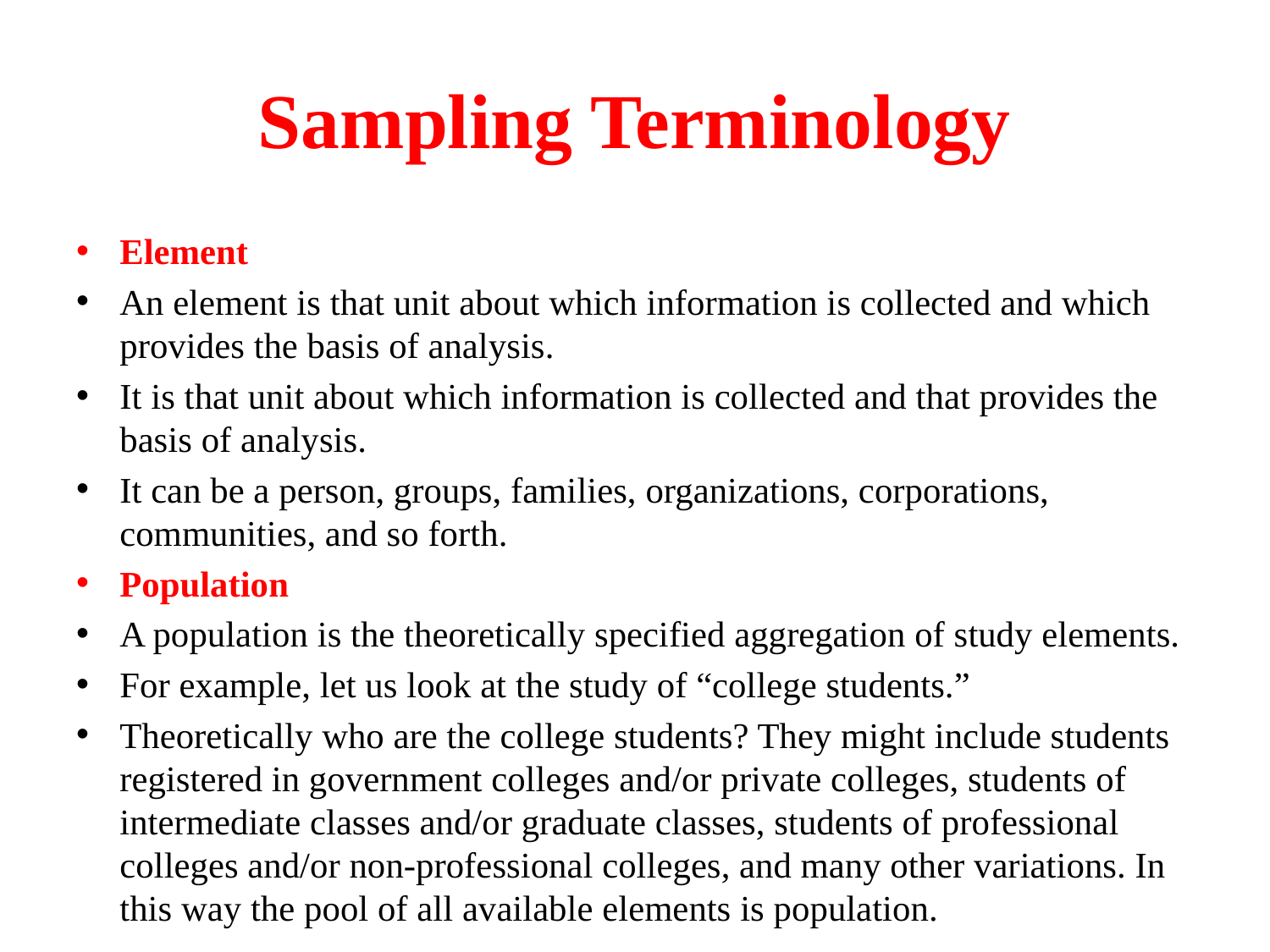

# Sampling Terminology
Element
An element is that unit about which information is collected and which provides the basis of analysis.
It is that unit about which information is collected and that provides the basis of analysis.
It can be a person, groups, families, organizations, corporations, communities, and so forth.
Population
A population is the theoretically specified aggregation of study elements.
For example, let us look at the study of “college students.”
Theoretically who are the college students? They might include students registered in government colleges and/or private colleges, students of intermediate classes and/or graduate classes, students of professional colleges and/or non-professional colleges, and many other variations. In this way the pool of all available elements is population.